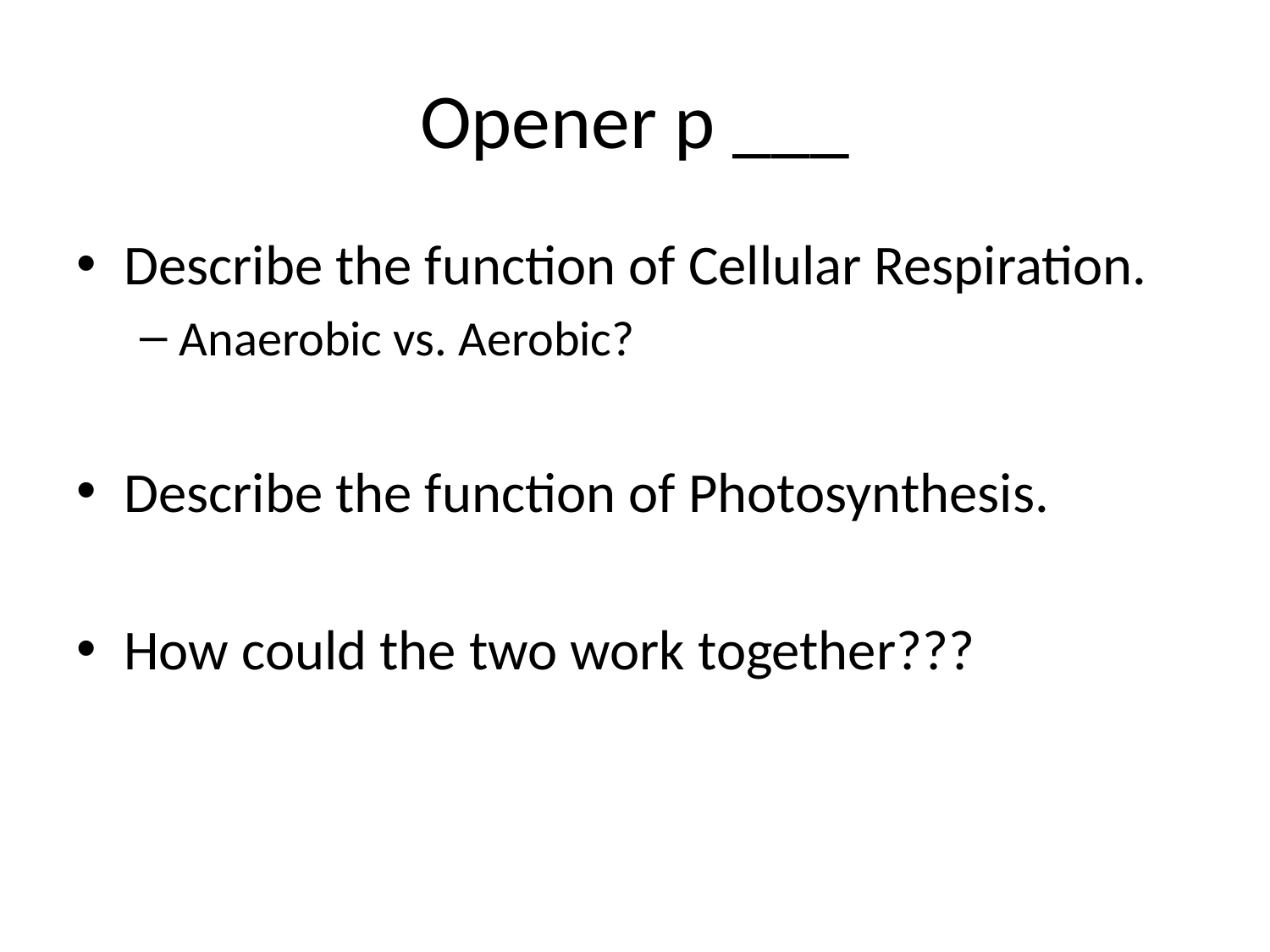

# Opener p ___
Describe the function of Cellular Respiration.
Anaerobic vs. Aerobic?

Describe the function of Photosynthesis.

How could the two work together???